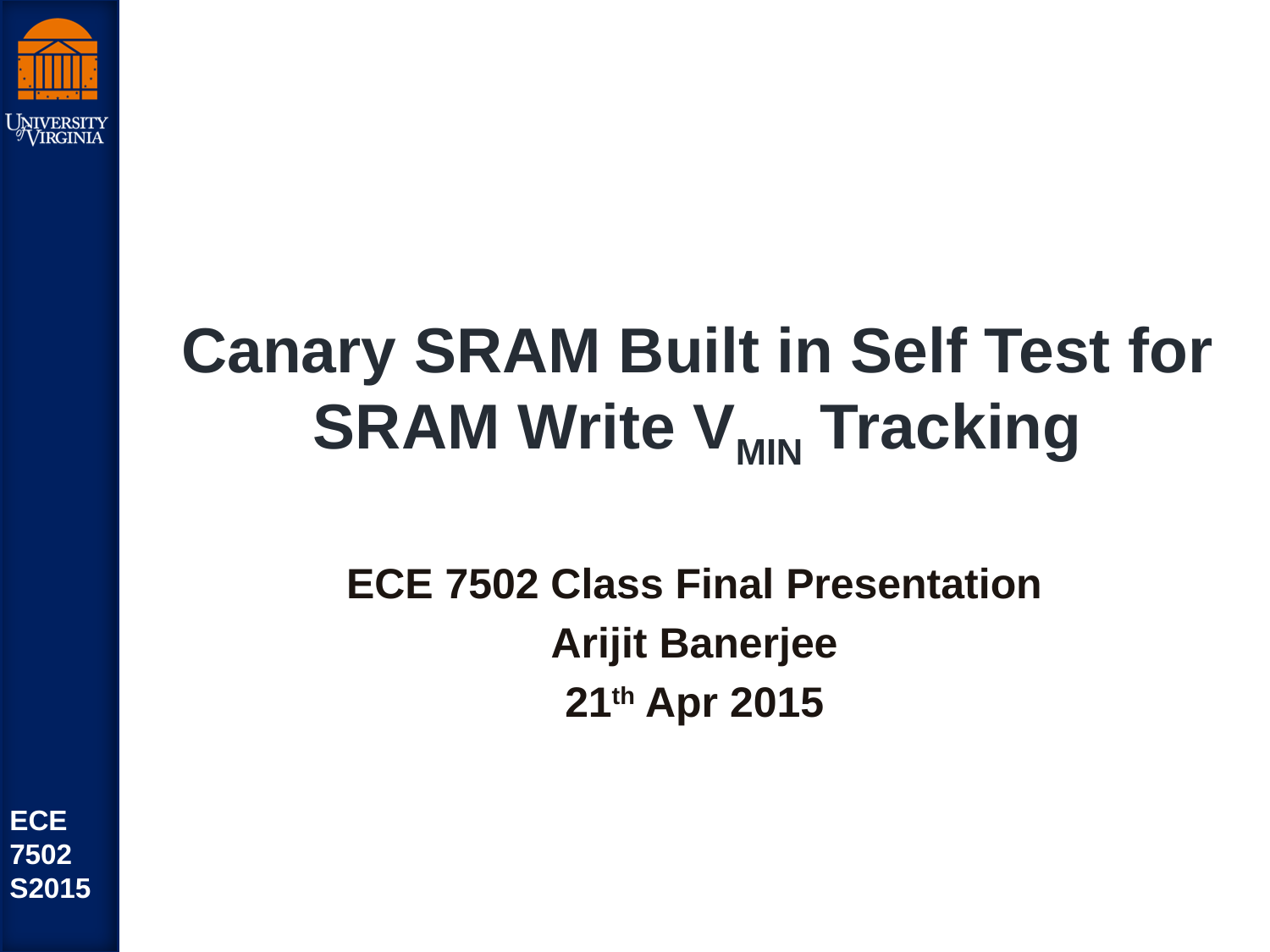

# Canary SRAM Built in Self Test for SRAM Write VMIN Tracking
ECE 7502 Class Final Presentation
Arijit Banerjee
21th Apr 2015